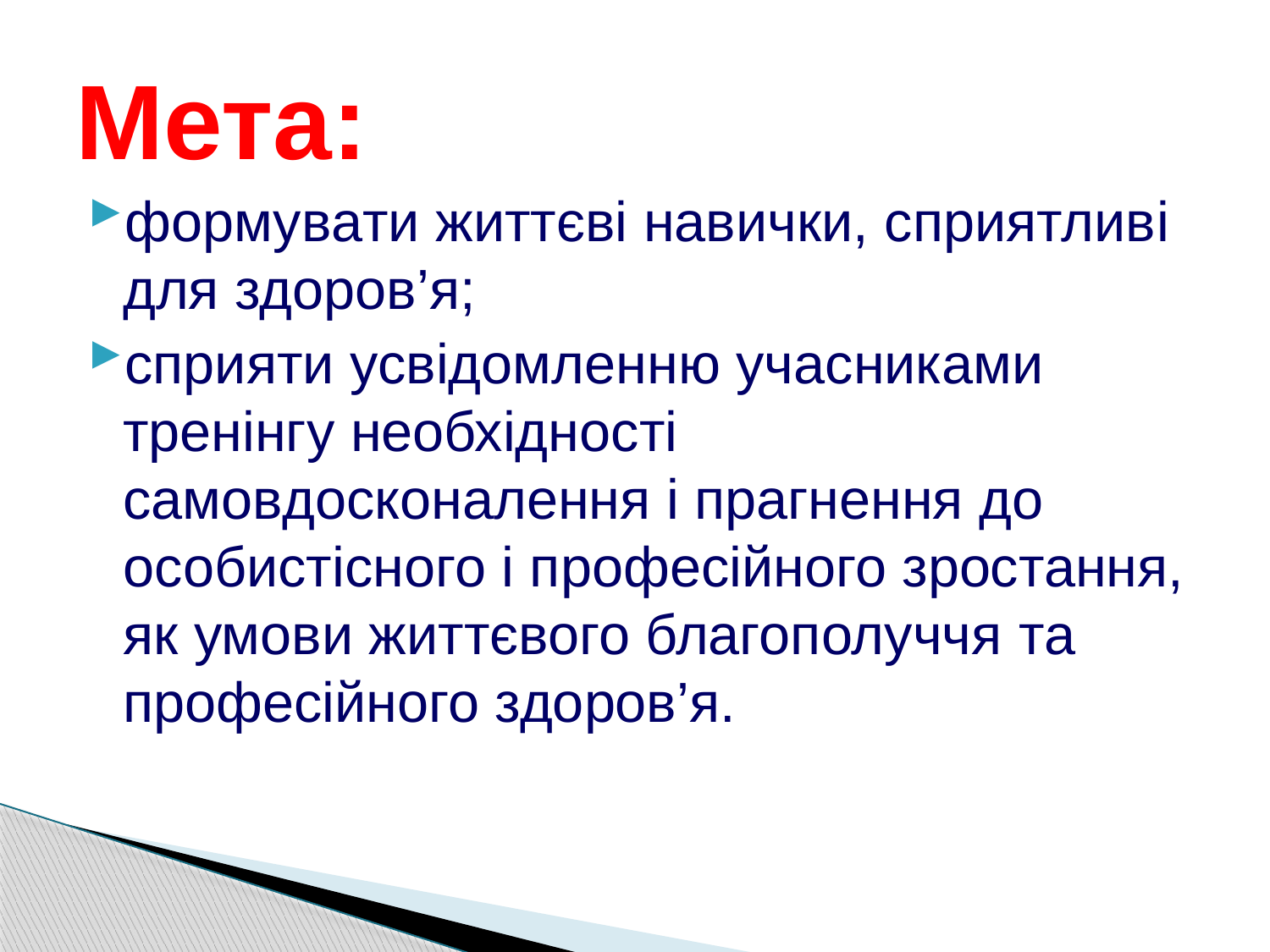

# Мета:
формувати життєві навички, сприятливі для здоров’я;
сприяти усвідомленню учасниками тренінгу необхідності самовдосконалення і прагнення до особистісного і професійного зростання, як умови життєвого благополуччя та професійного здоров’я.